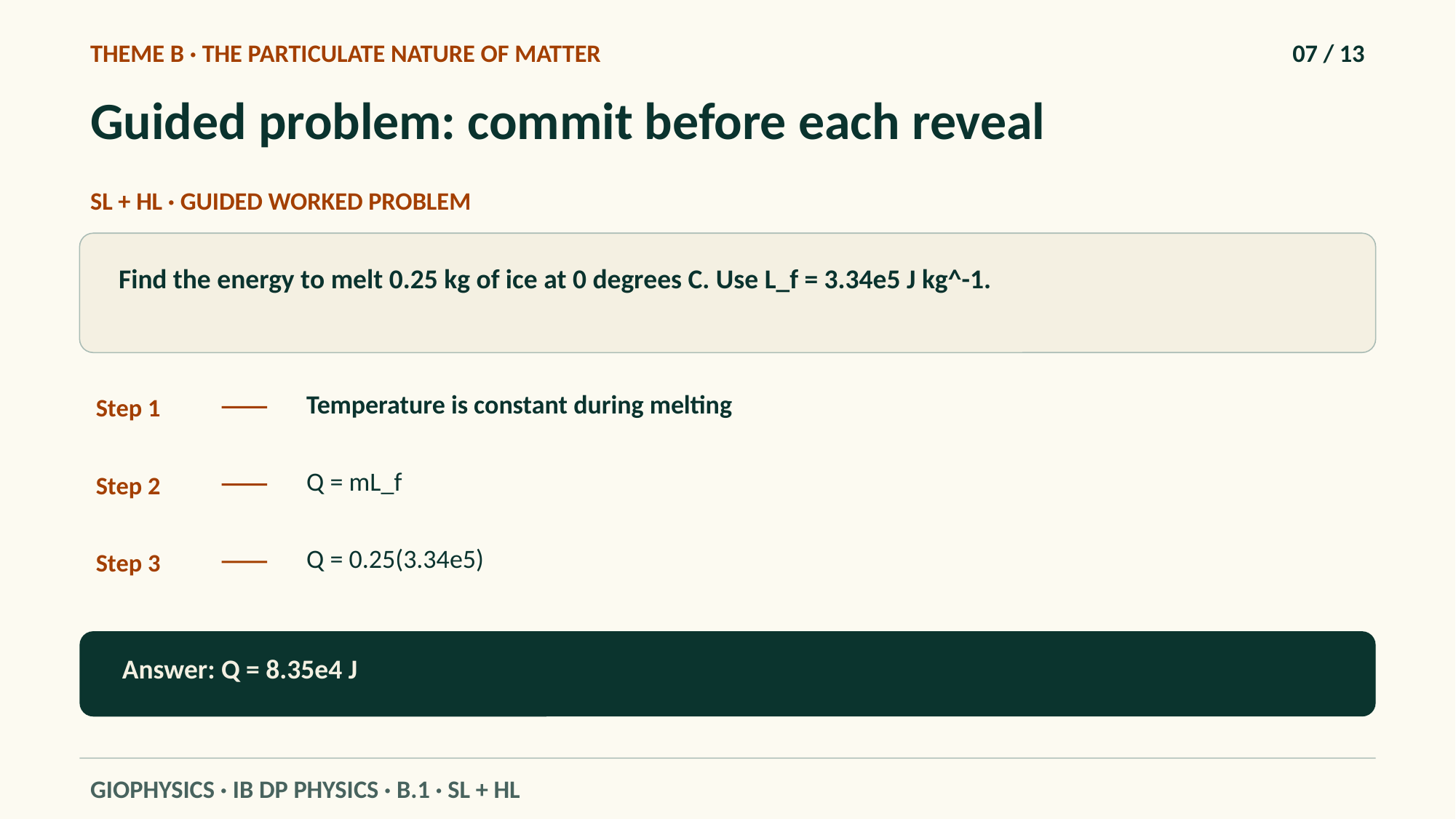

THEME B · THE PARTICULATE NATURE OF MATTER
07 / 13
Guided problem: commit before each reveal
SL + HL · GUIDED WORKED PROBLEM

Find the energy to melt 0.25 kg of ice at 0 degrees C. Use L_f = 3.34e5 J kg^-1.
Temperature is constant during melting
Step 1

Q = mL_f
Step 2

Q = 0.25(3.34e5)
Step 3

Answer: Q = 8.35e4 J

GIOPHYSICS · IB DP PHYSICS · B.1 · SL + HL